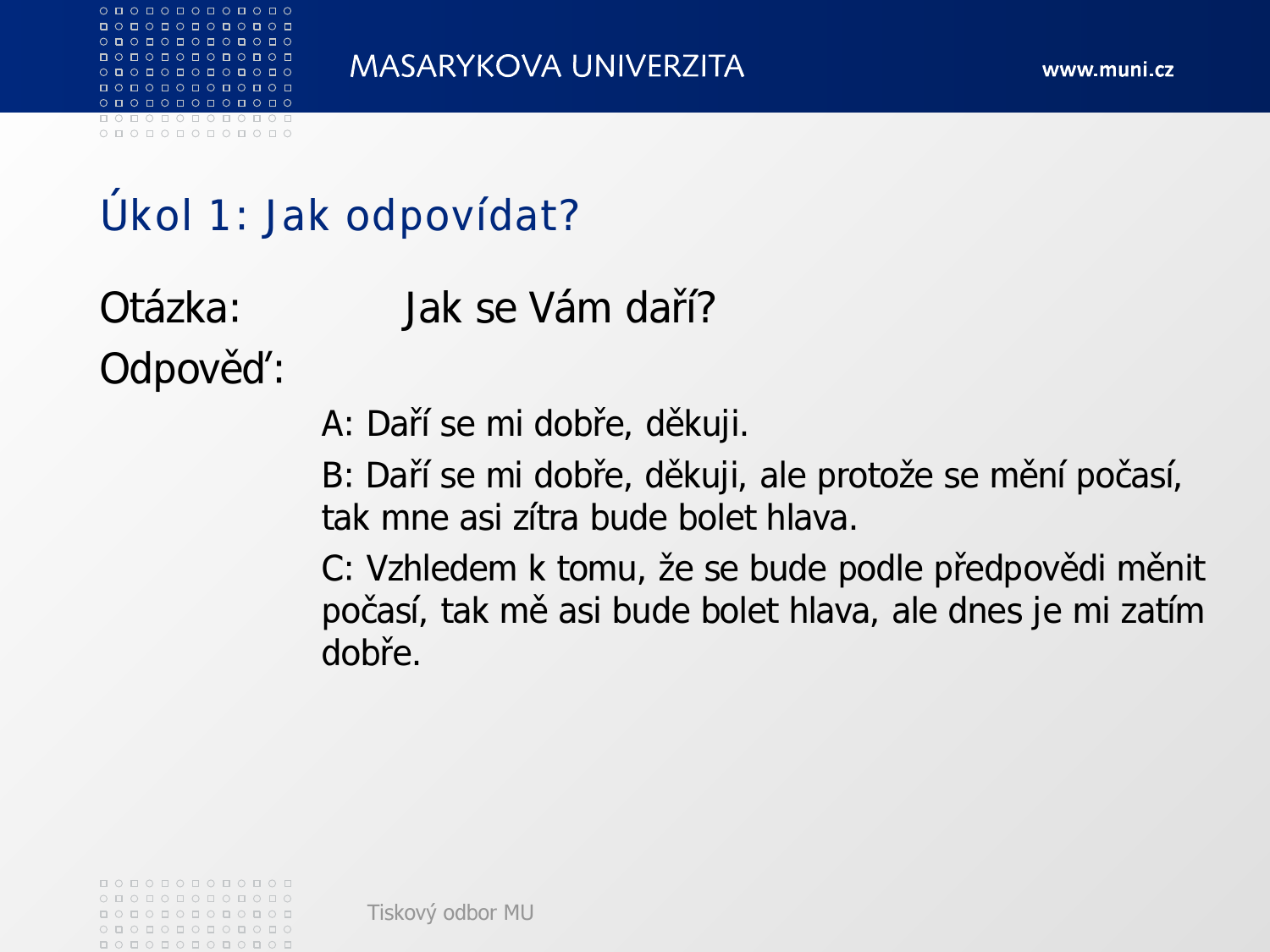

# Úkol 1: Jak odpovídat?
Otázka: 		Jak se Vám daří?
Odpověď:
	A: Daří se mi dobře, děkuji.
	B: Daří se mi dobře, děkuji, ale protože se mění počasí, tak mne asi zítra bude bolet hlava.
	C: Vzhledem k tomu, že se bude podle předpovědi měnit počasí, tak mě asi bude bolet hlava, ale dnes je mi zatím dobře.
Tiskový odbor MU